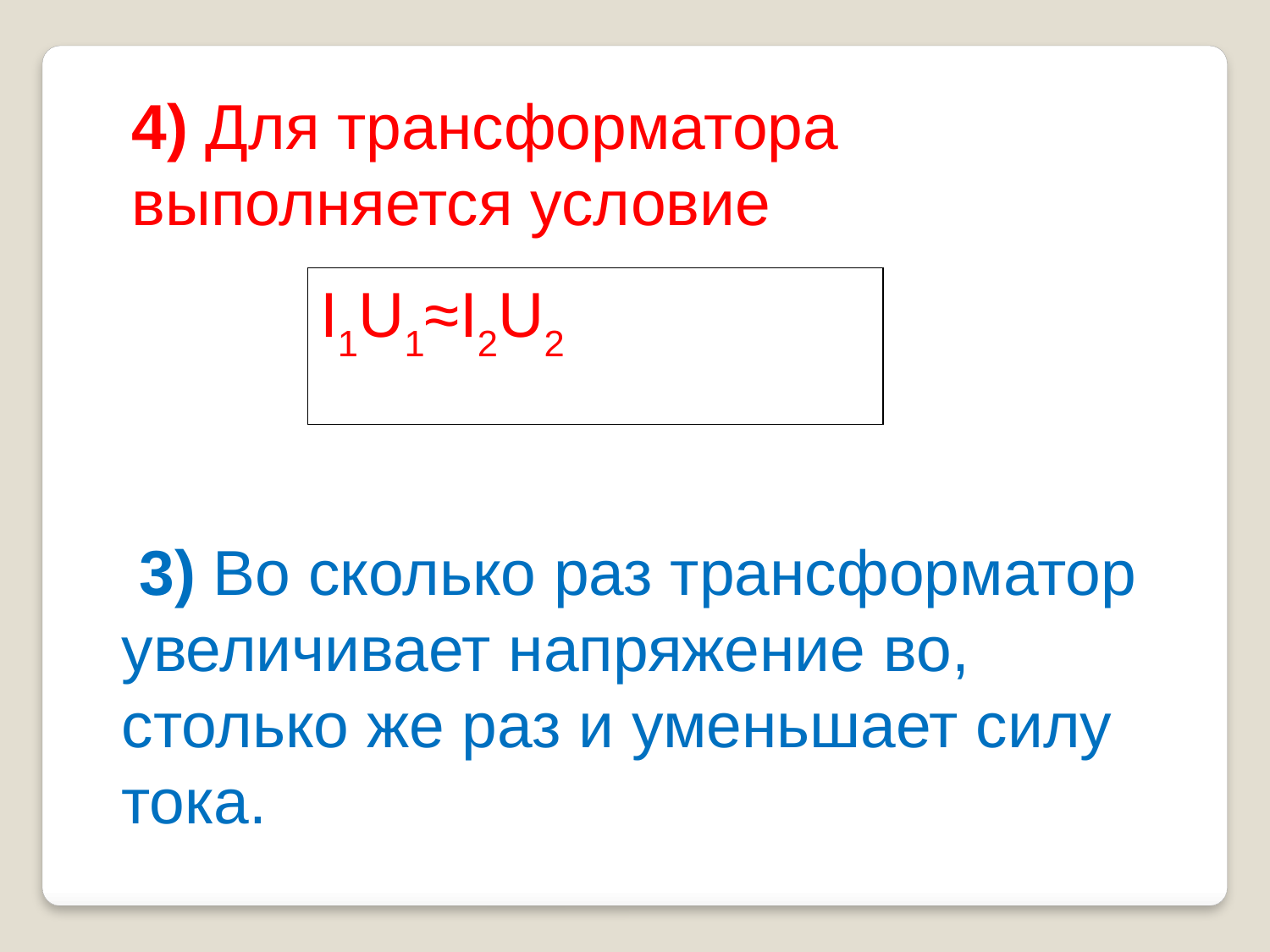

4) Для трансформатора выполняется условие
I1U1≈I2U2
 3) Во сколько раз трансформатор увеличивает напряжение во, столько же раз и уменьшает силу тока.